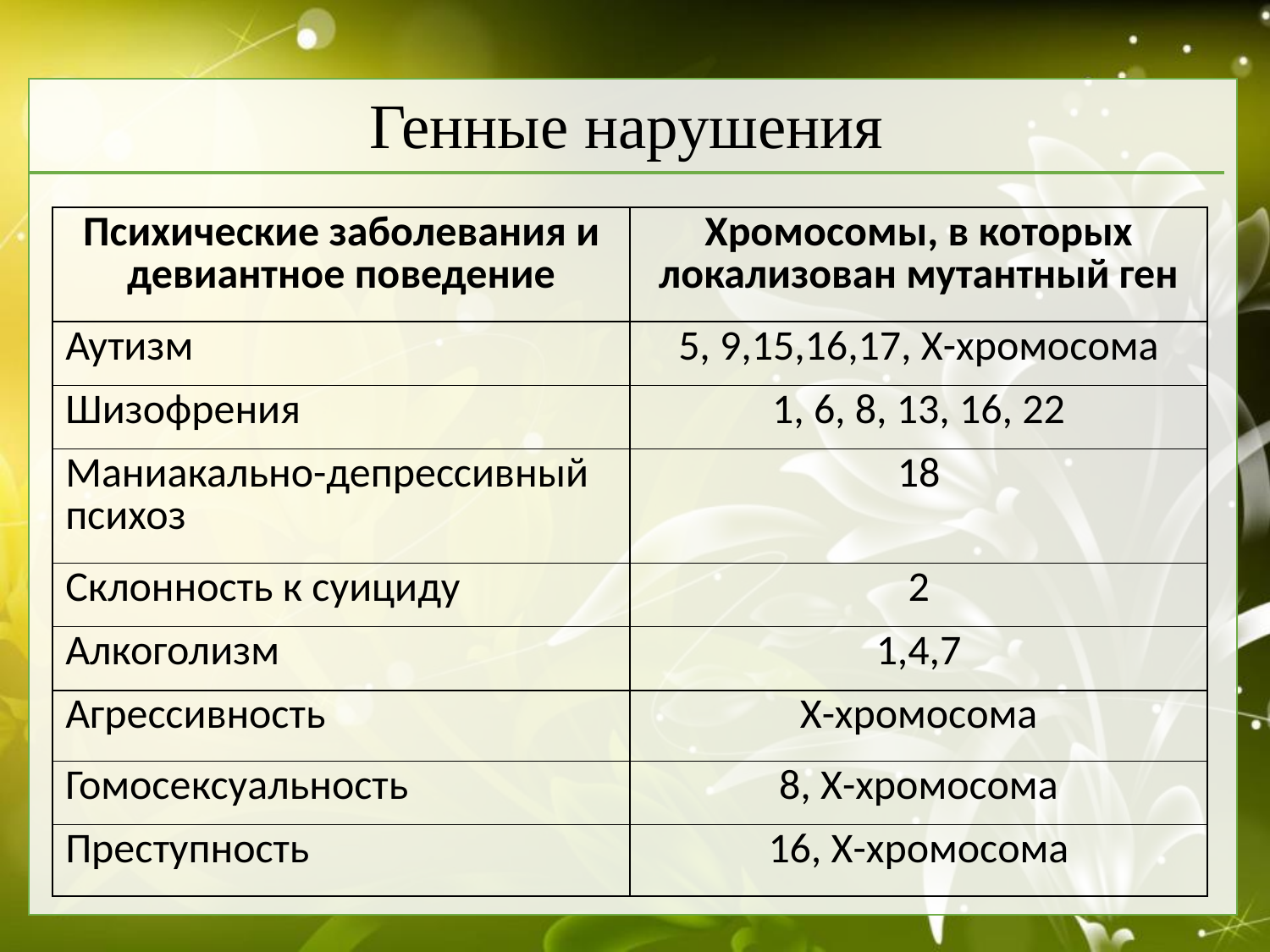

Генные нарушения
| Психические заболевания и девиантное поведение | Хромосомы, в которых локализован мутантный ген |
| --- | --- |
| Аутизм | 5, 9,15,16,17, Х-хромосома |
| Шизофрения | 1, 6, 8, 13, 16, 22 |
| Маниакально-депрессивный психоз | 18 |
| Склонность к суициду | 2 |
| Алкоголизм | 1,4,7 |
| Агрессивность | Х-хромосома |
| Гомосексуальность | 8, Х-хромосома |
| Преступность | 16, Х-хромосома |